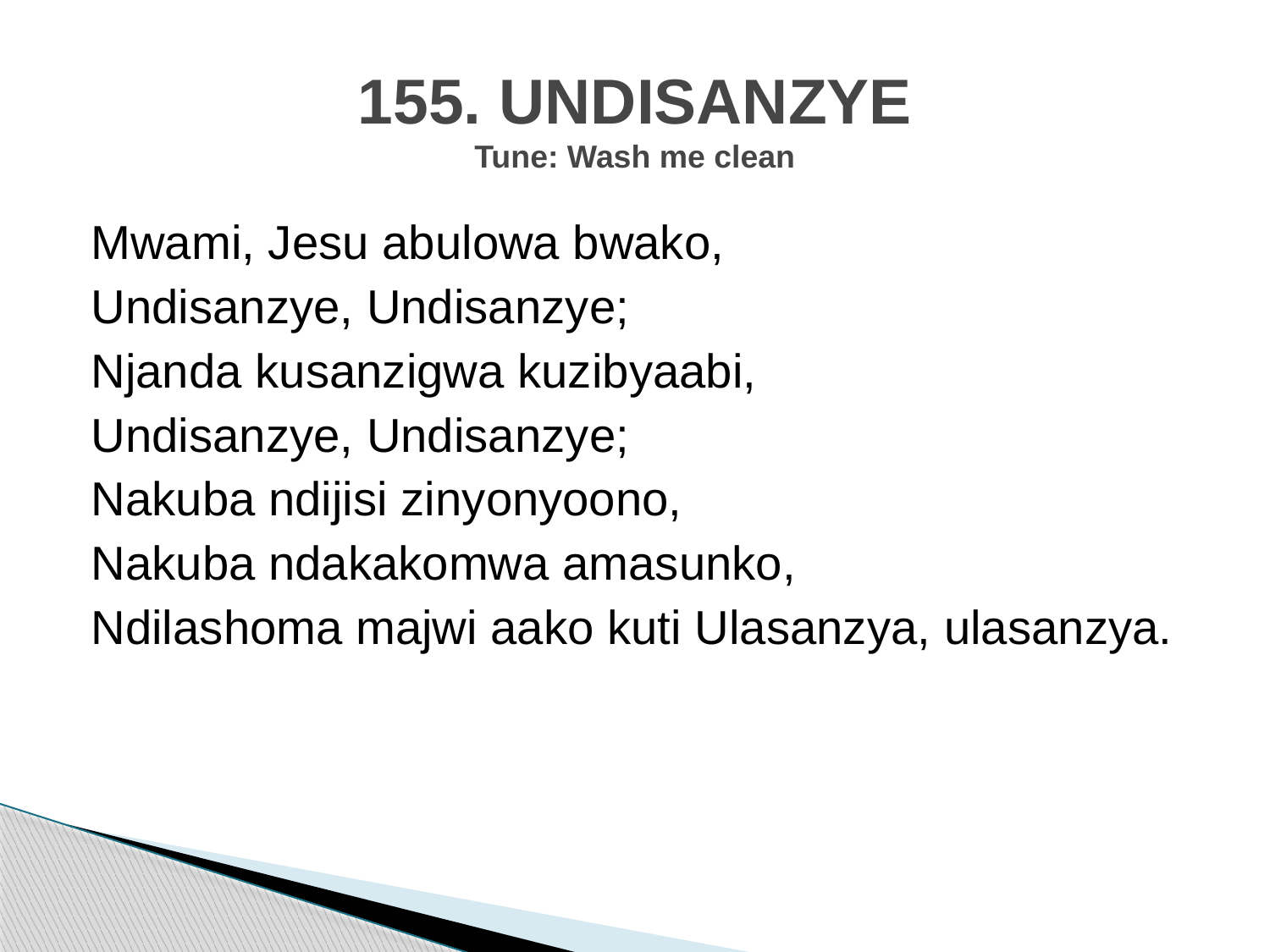

# 155. UNDISANZYE Tune: Wash me clean
Mwami, Jesu abulowa bwako,
Undisanzye, Undisanzye;
Njanda kusanzigwa kuzibyaabi,
Undisanzye, Undisanzye;
Nakuba ndijisi zinyonyoono,
Nakuba ndakakomwa amasunko,
Ndilashoma majwi aako kuti Ulasanzya, ulasanzya.